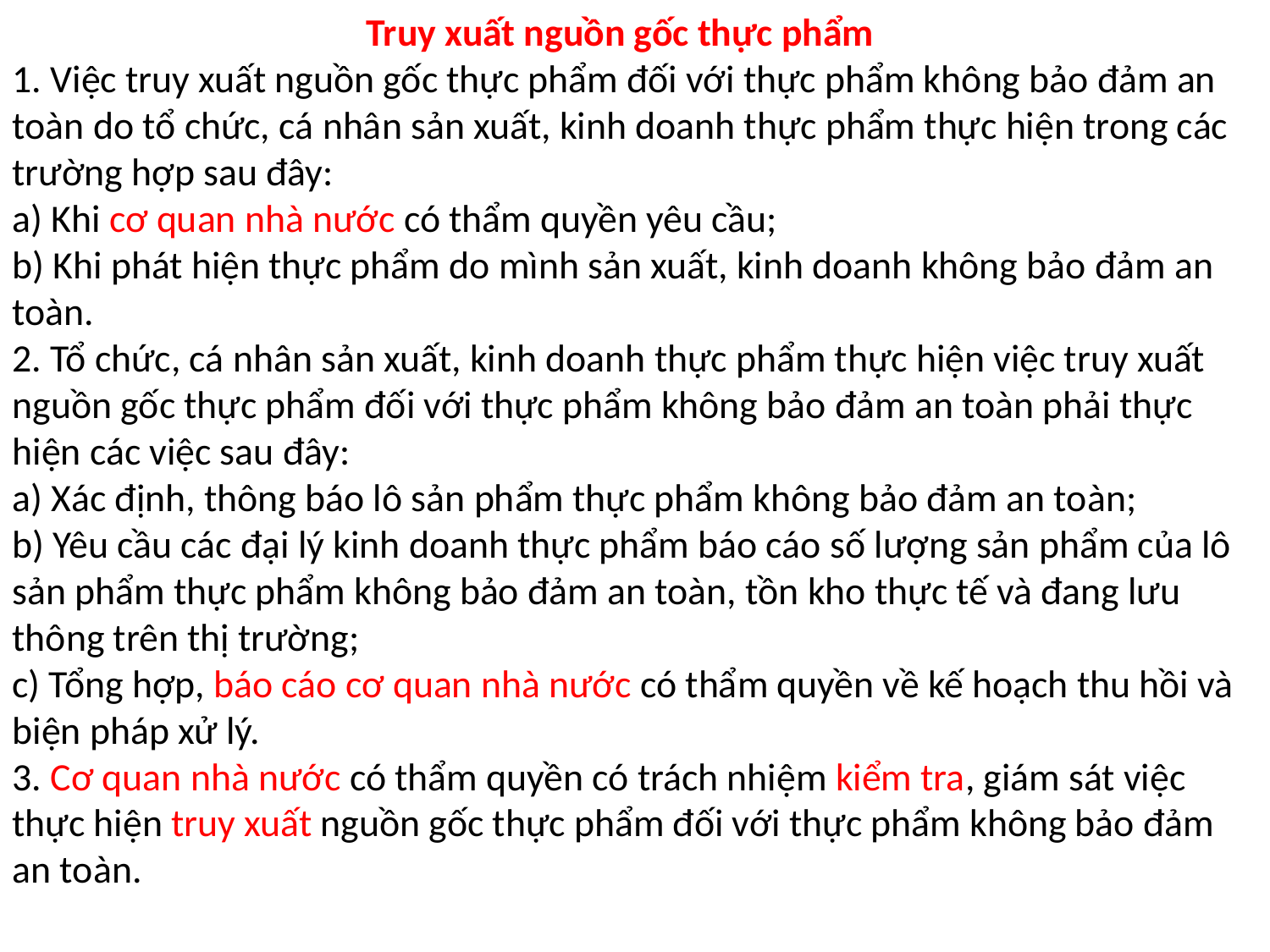

Truy xuất nguồn gốc thực phẩm
1. Việc truy xuất nguồn gốc thực phẩm đối với thực phẩm không bảo đảm an toàn do tổ chức, cá nhân sản xuất, kinh doanh thực phẩm thực hiện trong các trường hợp sau đây:
a) Khi cơ quan nhà nước có thẩm quyền yêu cầu;
b) Khi phát hiện thực phẩm do mình sản xuất, kinh doanh không bảo đảm an toàn.
2. Tổ chức, cá nhân sản xuất, kinh doanh thực phẩm thực hiện việc truy xuất nguồn gốc thực phẩm đối với thực phẩm không bảo đảm an toàn phải thực hiện các việc sau đây:
a) Xác định, thông báo lô sản phẩm thực phẩm không bảo đảm an toàn;
b) Yêu cầu các đại lý kinh doanh thực phẩm báo cáo số lượng sản phẩm của lô sản phẩm thực phẩm không bảo đảm an toàn, tồn kho thực tế và đang lưu thông trên thị trường;
c) Tổng hợp, báo cáo cơ quan nhà nước có thẩm quyền về kế hoạch thu hồi và biện pháp xử lý.
3. Cơ quan nhà nước có thẩm quyền có trách nhiệm kiểm tra, giám sát việc thực hiện truy xuất nguồn gốc thực phẩm đối với thực phẩm không bảo đảm an toàn.